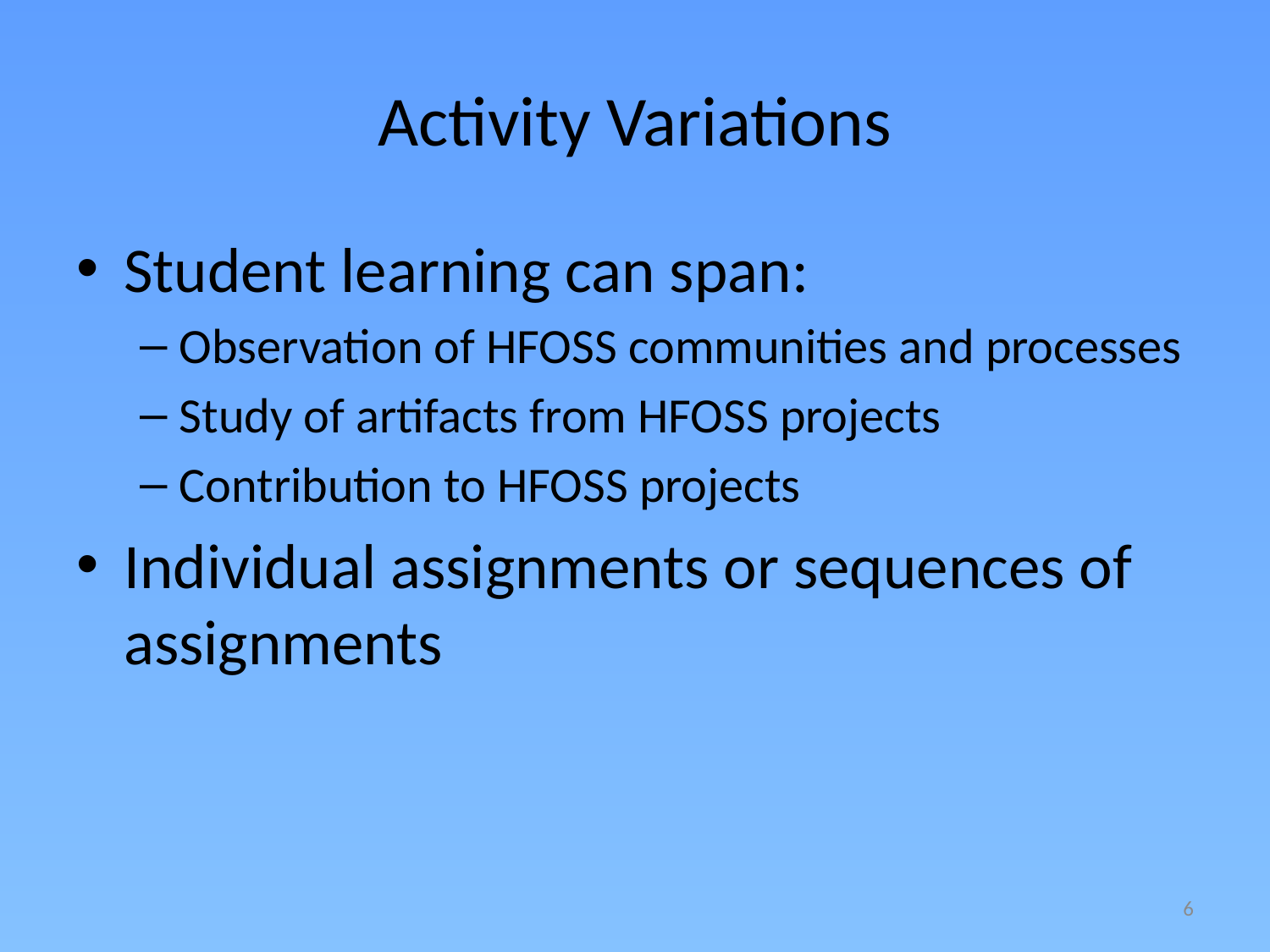

# Activity Variations
Student learning can span:
Observation of HFOSS communities and processes
Study of artifacts from HFOSS projects
Contribution to HFOSS projects
Individual assignments or sequences of assignments
6